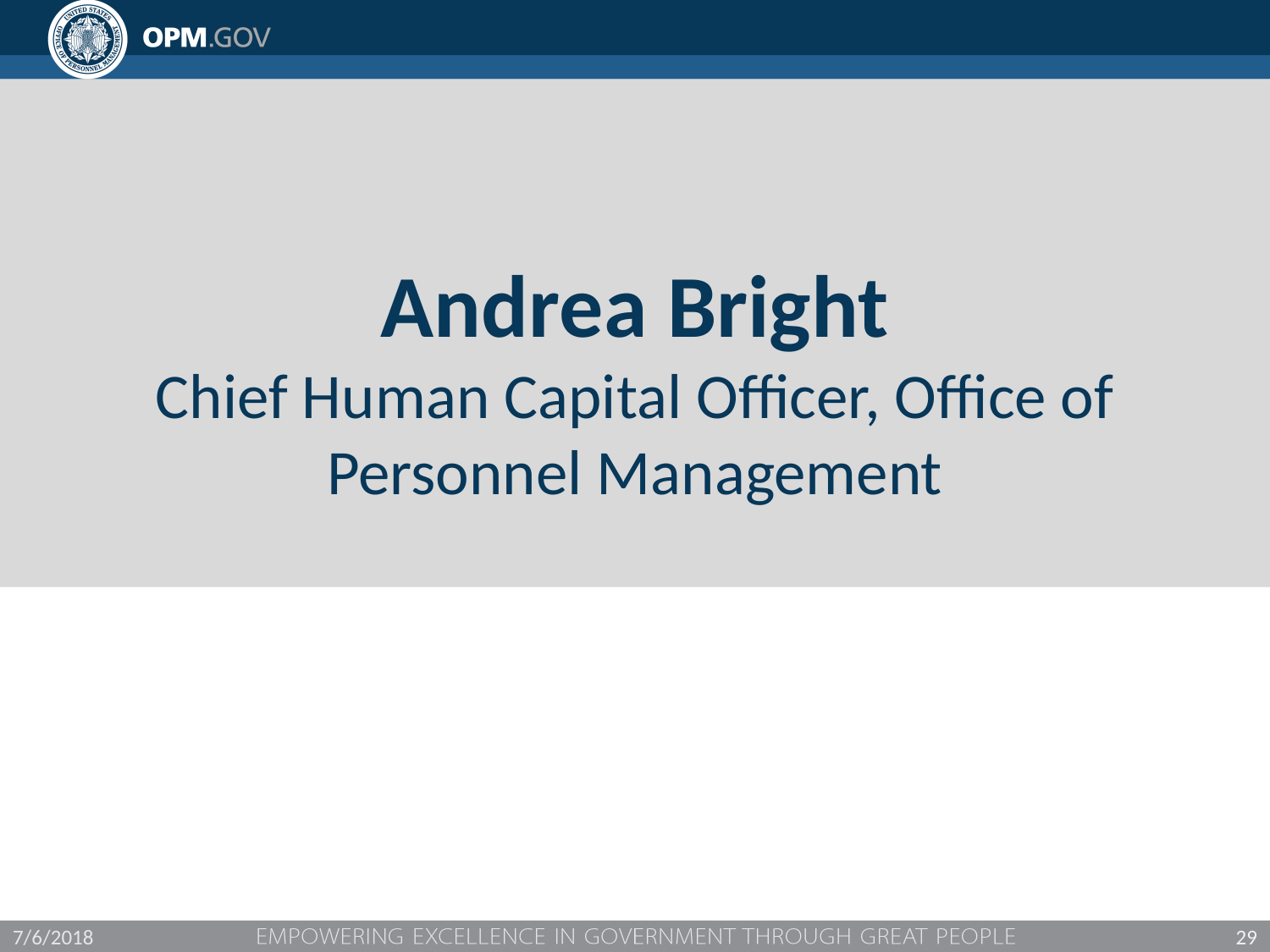

# Andrea Bright Chief Human Capital Officer, Office of Personnel Management
7/6/2018
29